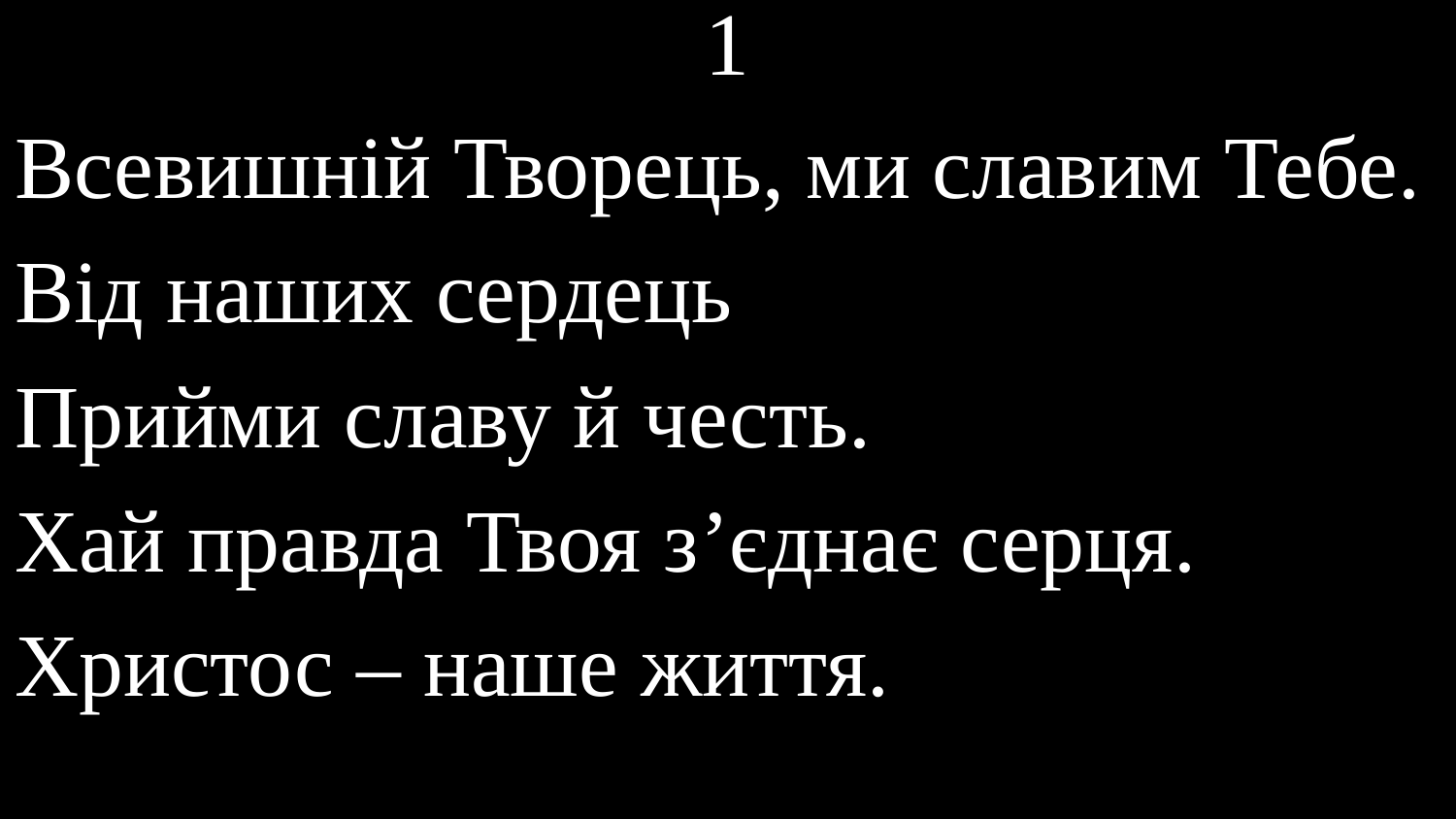

# 1
Всевишній Творець, ми славим Тебе.
Від наших сердець
Прийми славу й честь.
Хай правда Твоя з’єднає серця.
Христос – наше життя.